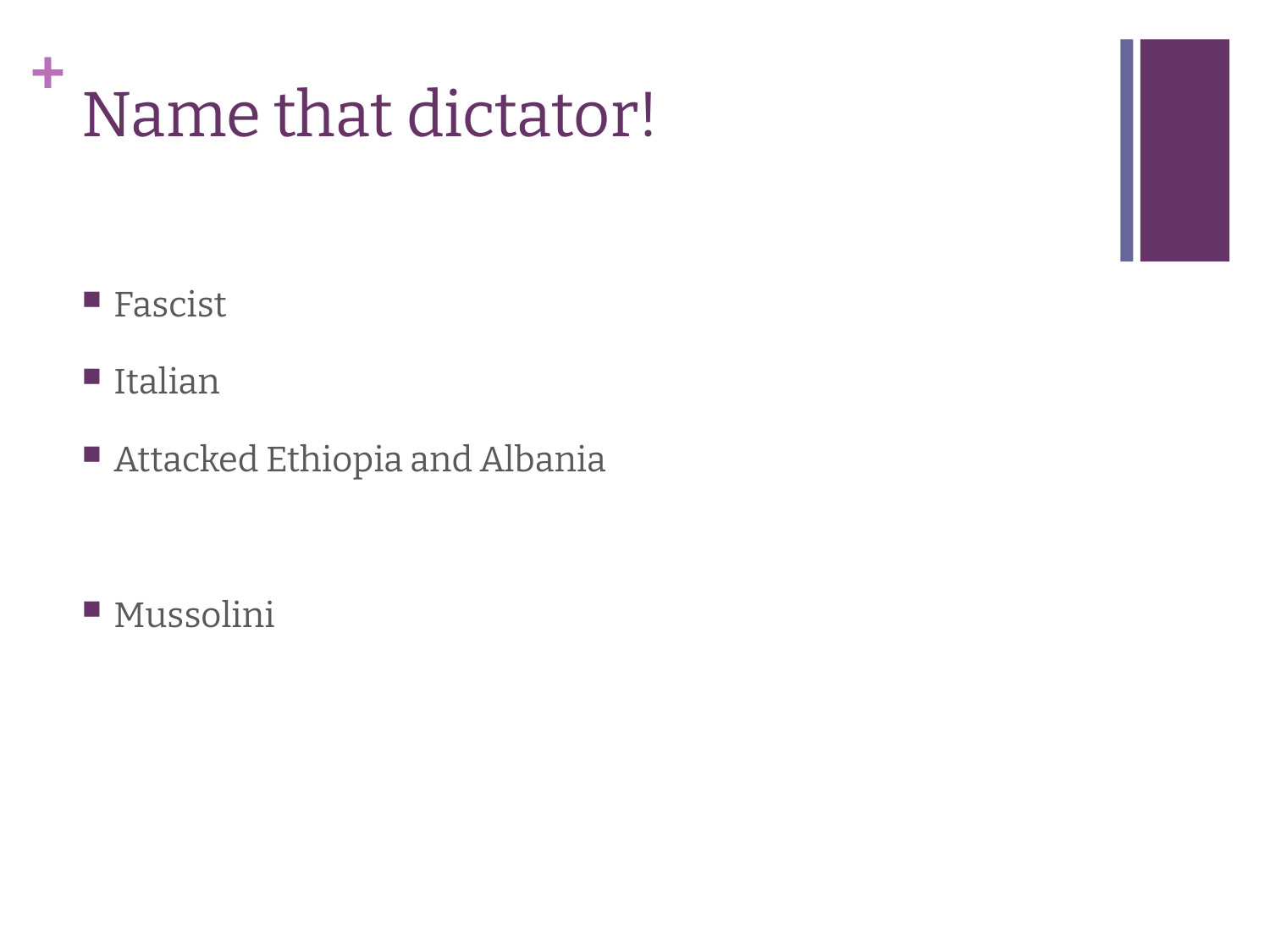

# Name that dictator!
Fascist
Italian
Attacked Ethiopia and Albania

Mussolini